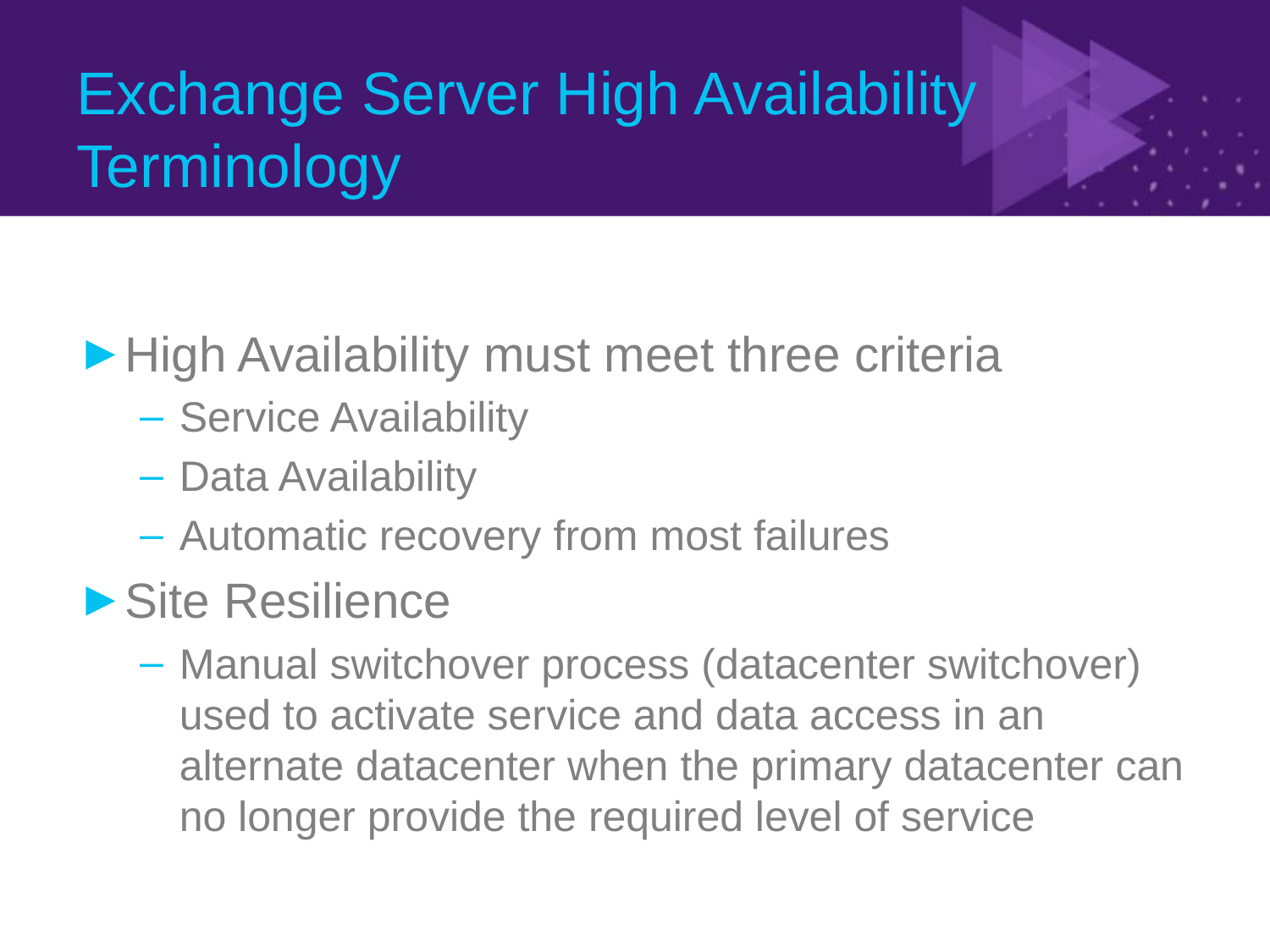

# Exchange Server High Availability Terminology
High Availability must meet three criteria
Service Availability
Data Availability
Automatic recovery from most failures
Site Resilience
Manual switchover process (datacenter switchover) used to activate service and data access in an alternate datacenter when the primary datacenter can no longer provide the required level of service